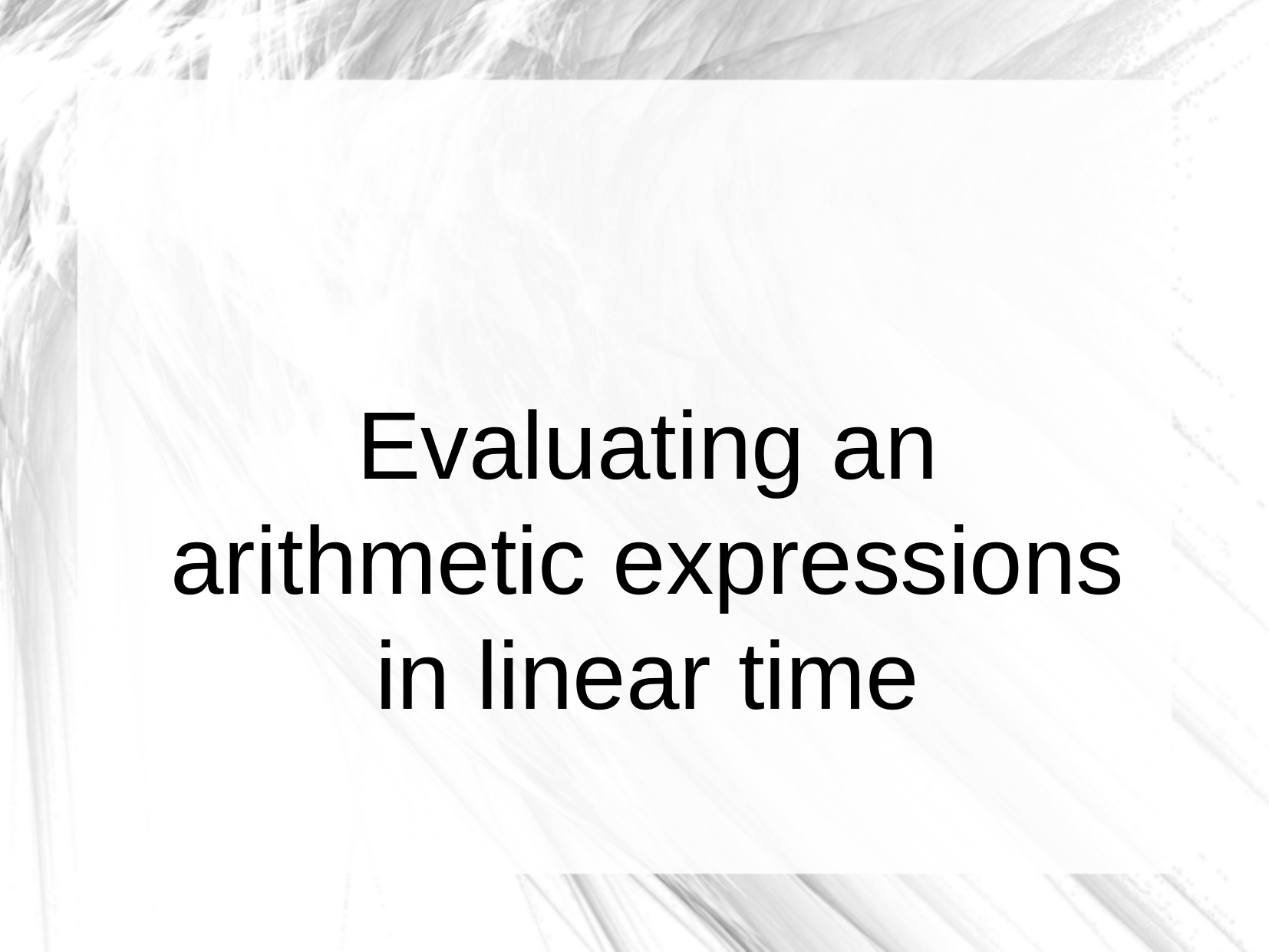

Evaluating an
arithmetic expressions
in linear time